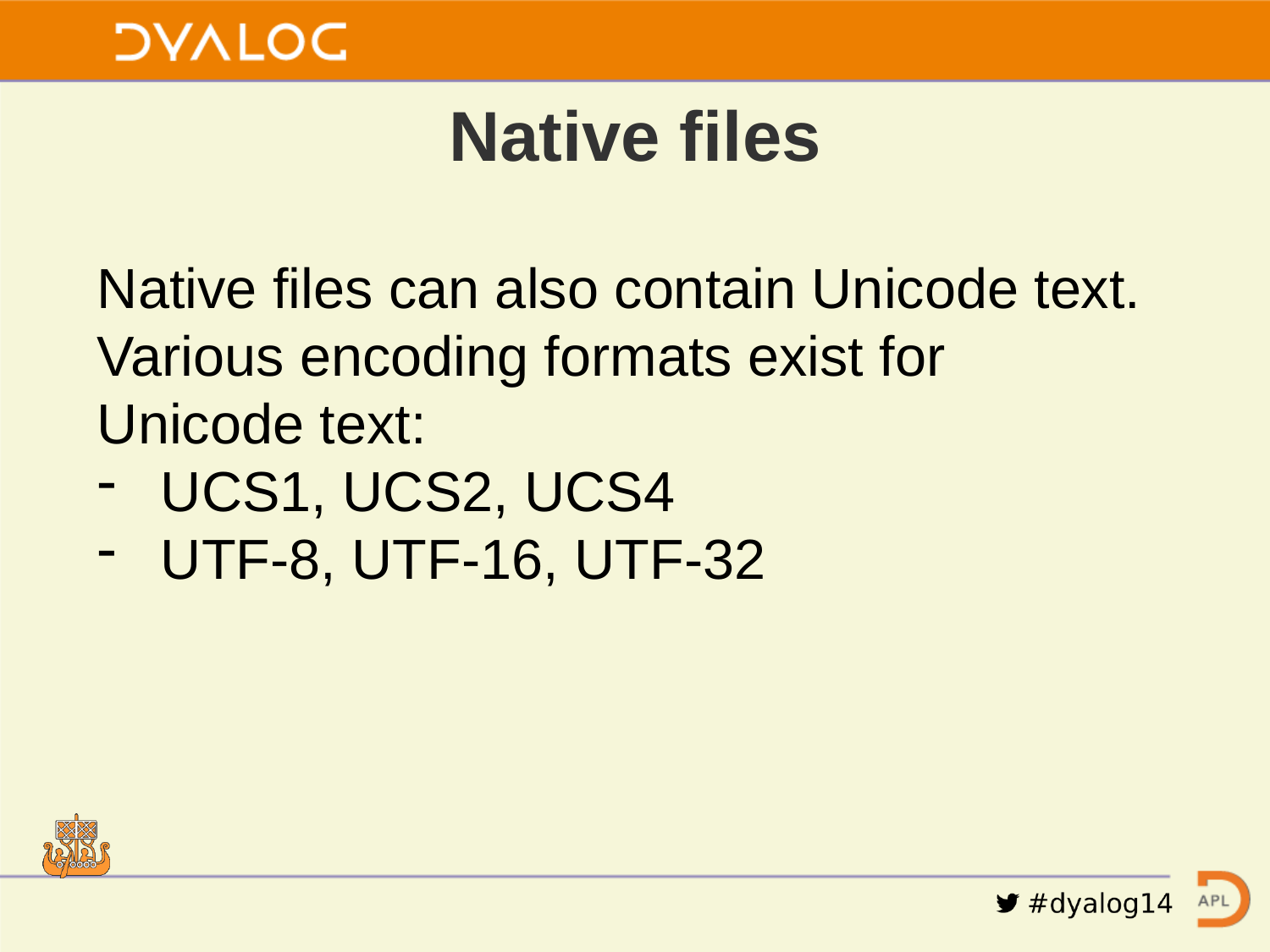

# Native files
Native files can also contain Unicode text.
Various encoding formats exist for Unicode text:
UCS1, UCS2, UCS4
UTF-8, UTF-16, UTF-32